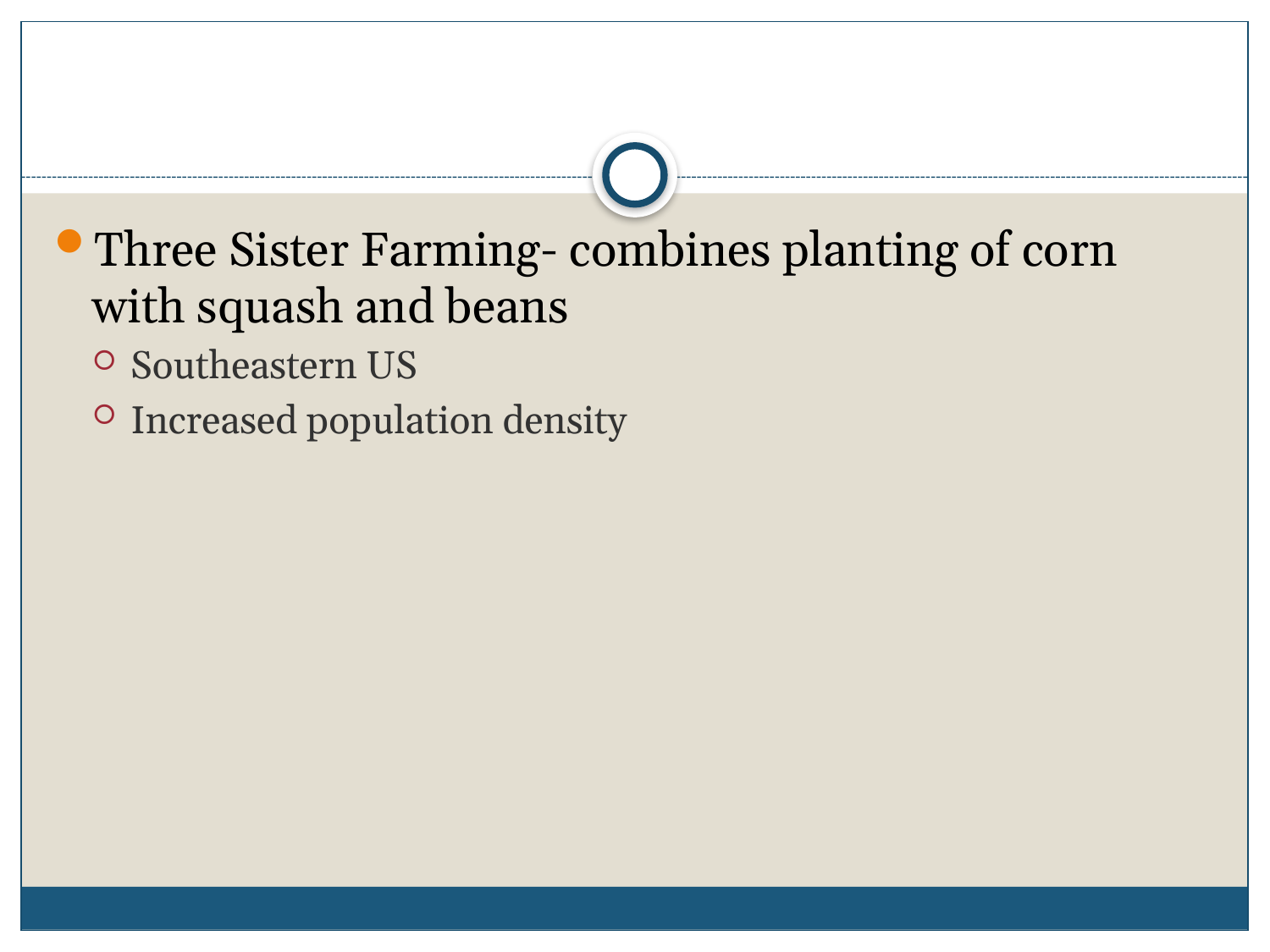

#
Three Sister Farming- combines planting of corn with squash and beans
Southeastern US
Increased population density